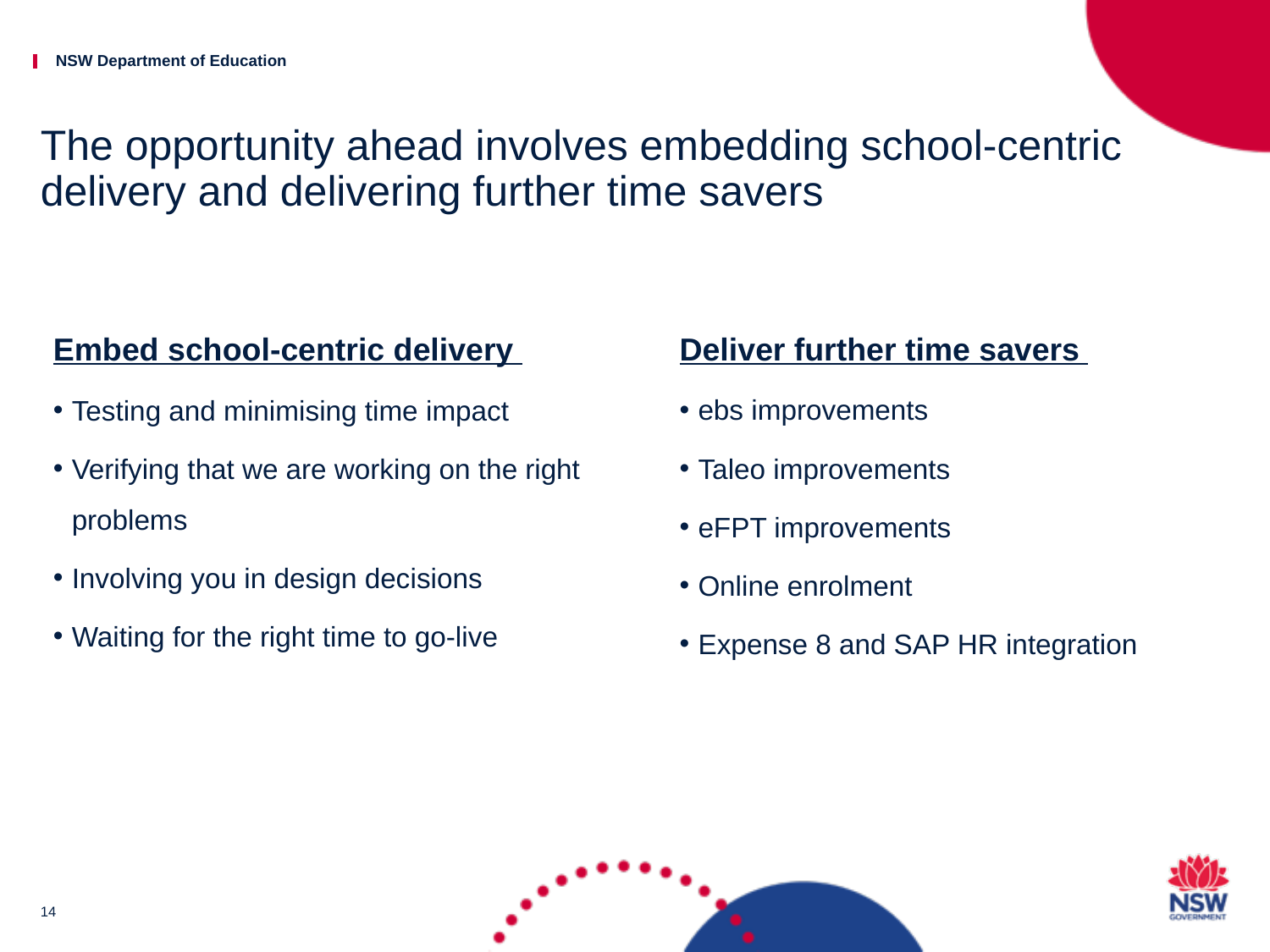

# The opportunity ahead involves embedding school-centric delivery and delivering further time savers
Embed school-centric delivery
Testing and minimising time impact
Verifying that we are working on the right problems
Involving you in design decisions
Waiting for the right time to go-live
Deliver further time savers
ebs improvements
Taleo improvements
eFPT improvements
Online enrolment
Expense 8 and SAP HR integration
14